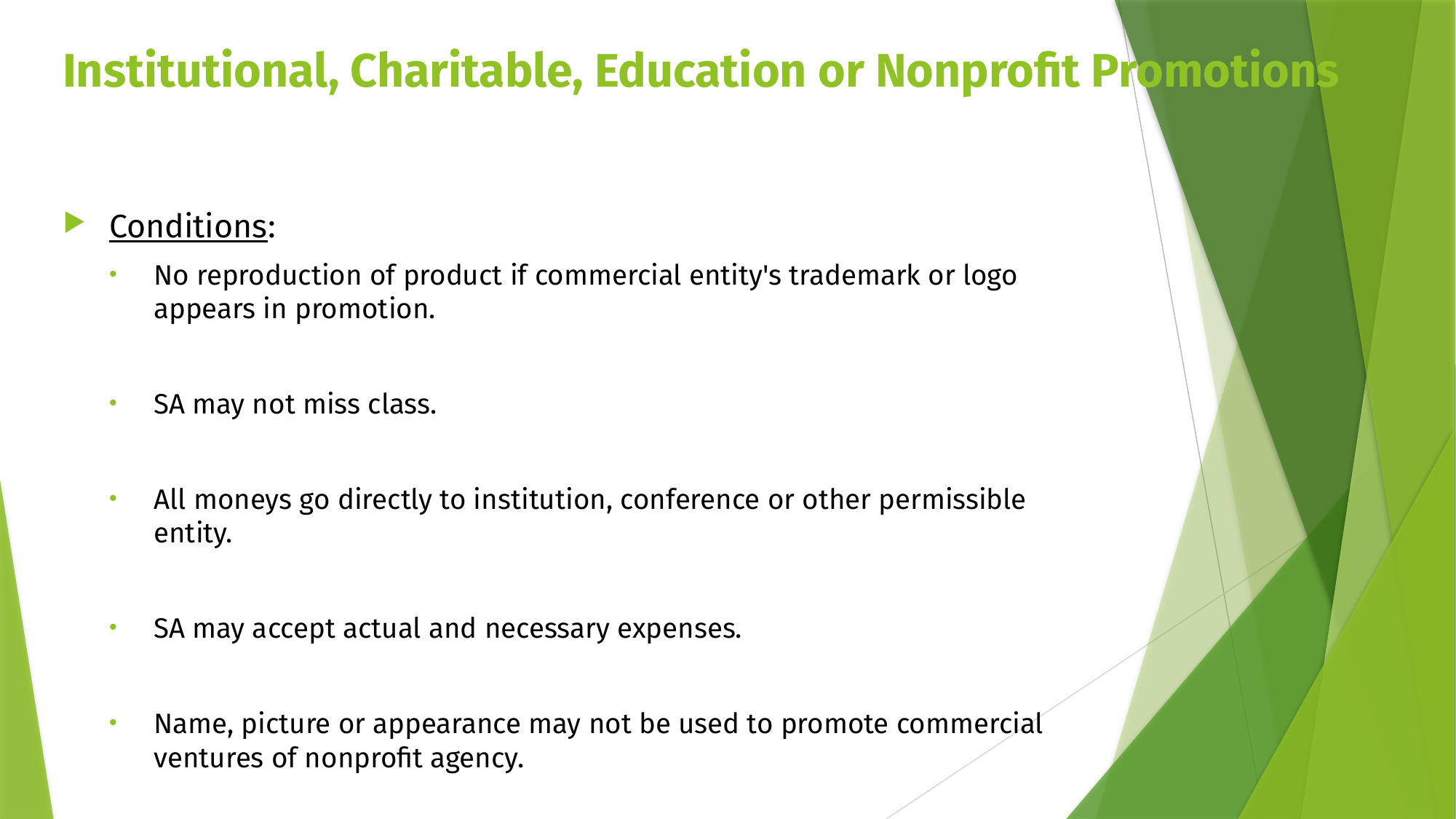

# Institutional, Charitable, Education or Nonprofit Promotions
Conditions:
No reproduction of product if commercial entity's trademark or logo appears in promotion.

SA may not miss class.

All moneys go directly to institution, conference or other permissible entity.

SA may accept actual and necessary expenses.

Name, picture or appearance may not be used to promote commercial ventures of nonprofit agency.